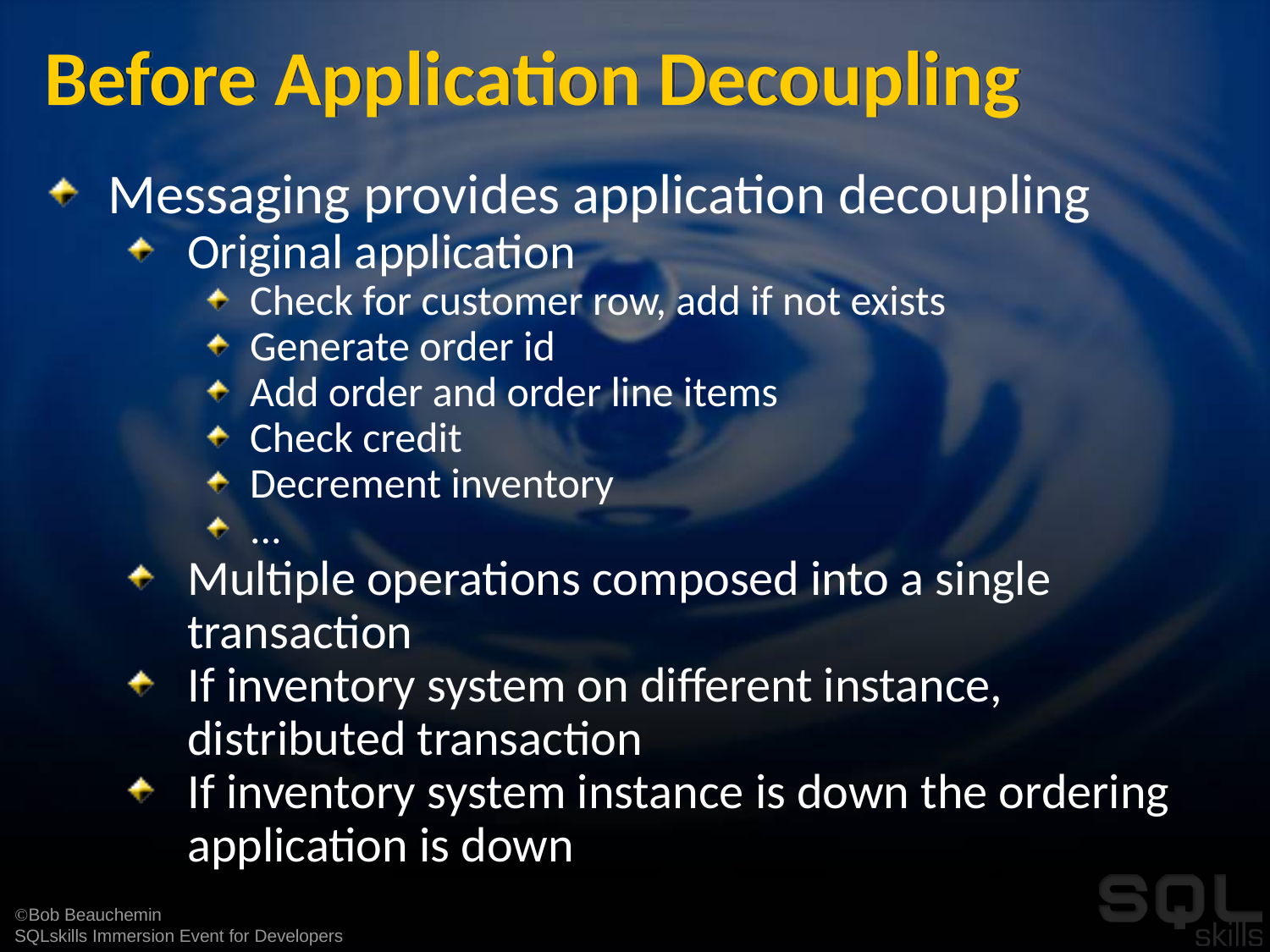

# Before Application Decoupling
Messaging provides application decoupling
Original application
Check for customer row, add if not exists
Generate order id
Add order and order line items
Check credit
Decrement inventory
...
Multiple operations composed into a single transaction
If inventory system on different instance, distributed transaction
If inventory system instance is down the ordering application is down